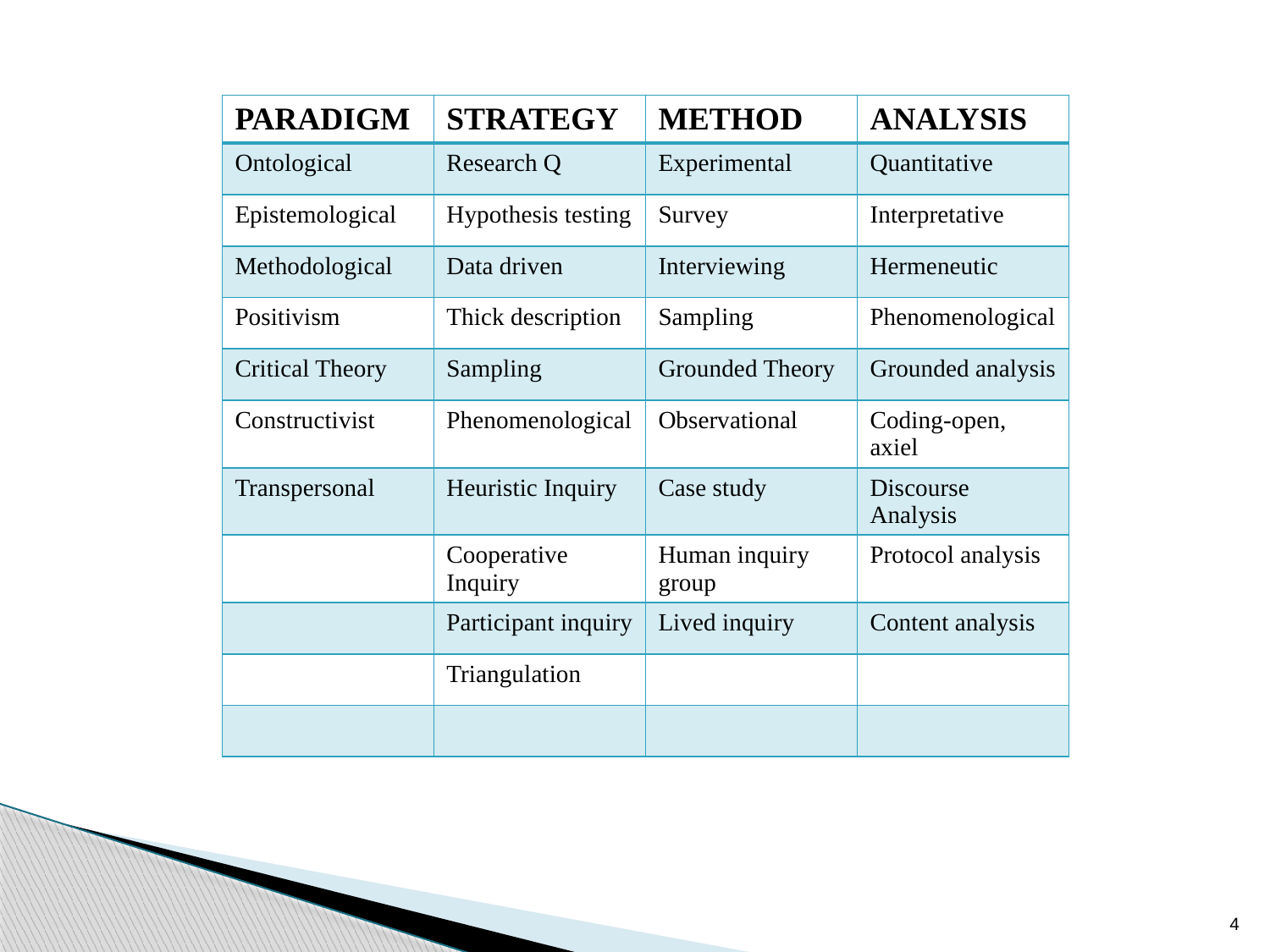

| PARADIGM | STRATEGY | METHOD | ANALYSIS |
| --- | --- | --- | --- |
| Ontological | Research Q | Experimental | Quantitative |
| Epistemological | Hypothesis testing | Survey | Interpretative |
| Methodological | Data driven | Interviewing | Hermeneutic |
| Positivism | Thick description | Sampling | Phenomenological |
| Critical Theory | Sampling | Grounded Theory | Grounded analysis |
| Constructivist | Phenomenological | Observational | Coding-open, axiel |
| Transpersonal | Heuristic Inquiry | Case study | Discourse Analysis |
|  | Cooperative Inquiry | Human inquiry group | Protocol analysis |
|  | Participant inquiry | Lived inquiry | Content analysis |
|  | Triangulation |  |  |
|  |  |  |  |
4